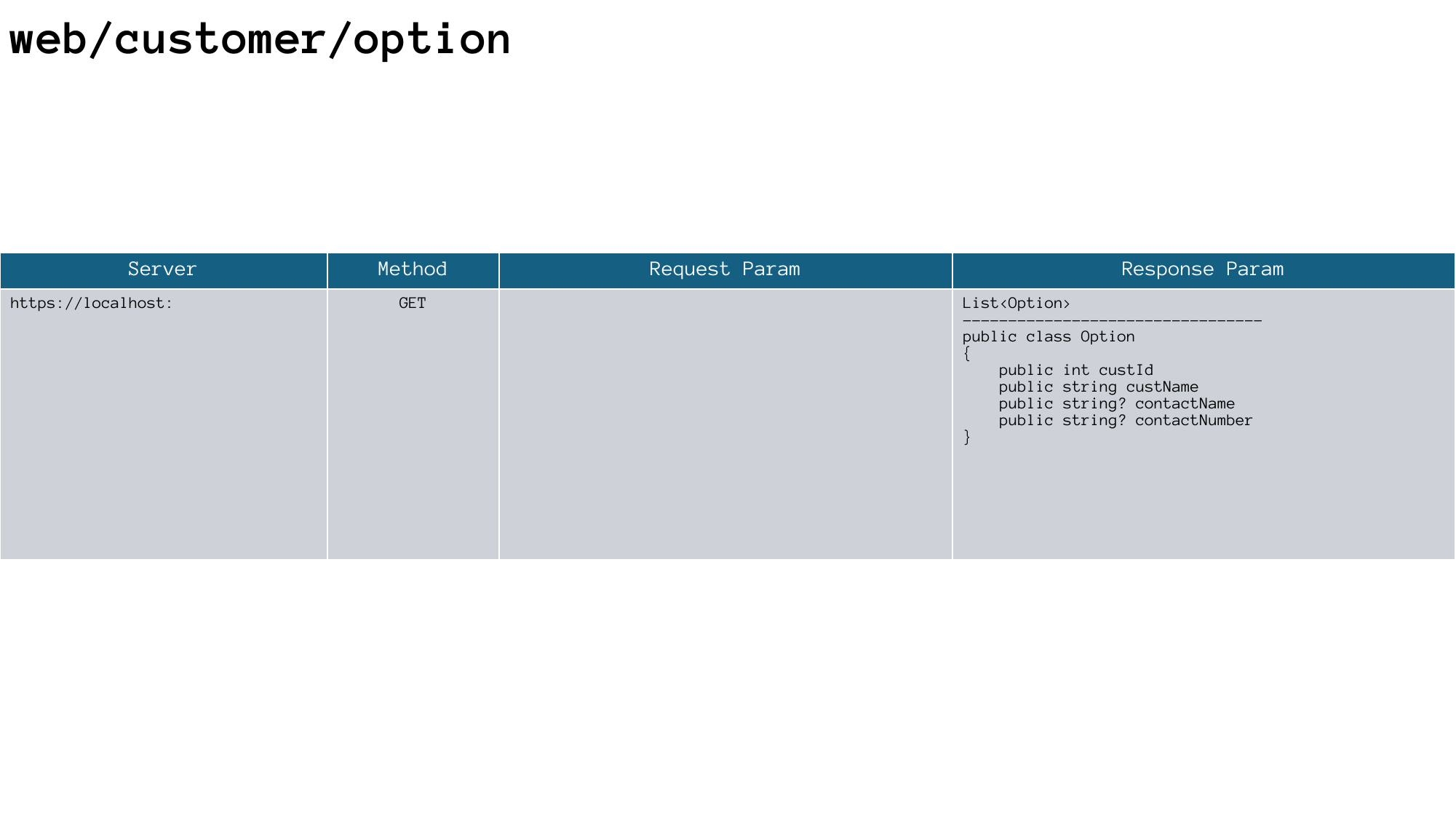

web/customer/option
| Server | Method | Request Param | Response Param |
| --- | --- | --- | --- |
| https://localhost: | GET |  | List<Option> --------------------------------- public class Option { public int custId public string custName public string? contactName public string? contactNumber } |